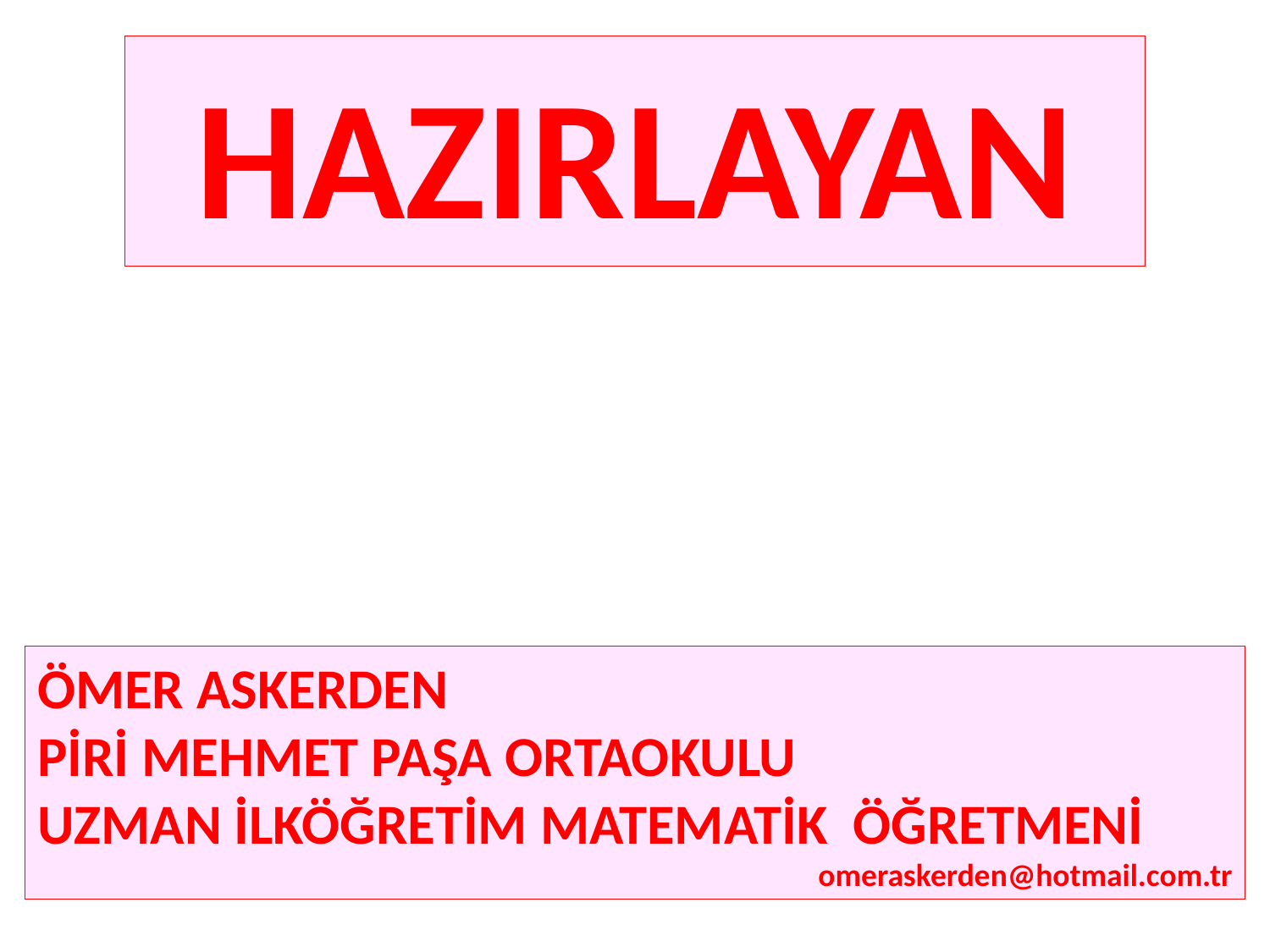

# HAZIRLAYAN
ÖMER ASKERDEN
PİRİ MEHMET PAŞA ORTAOKULU
UZMAN İLKÖĞRETİM MATEMATİK  ÖĞRETMENİ
omeraskerden@hotmail.com.tr